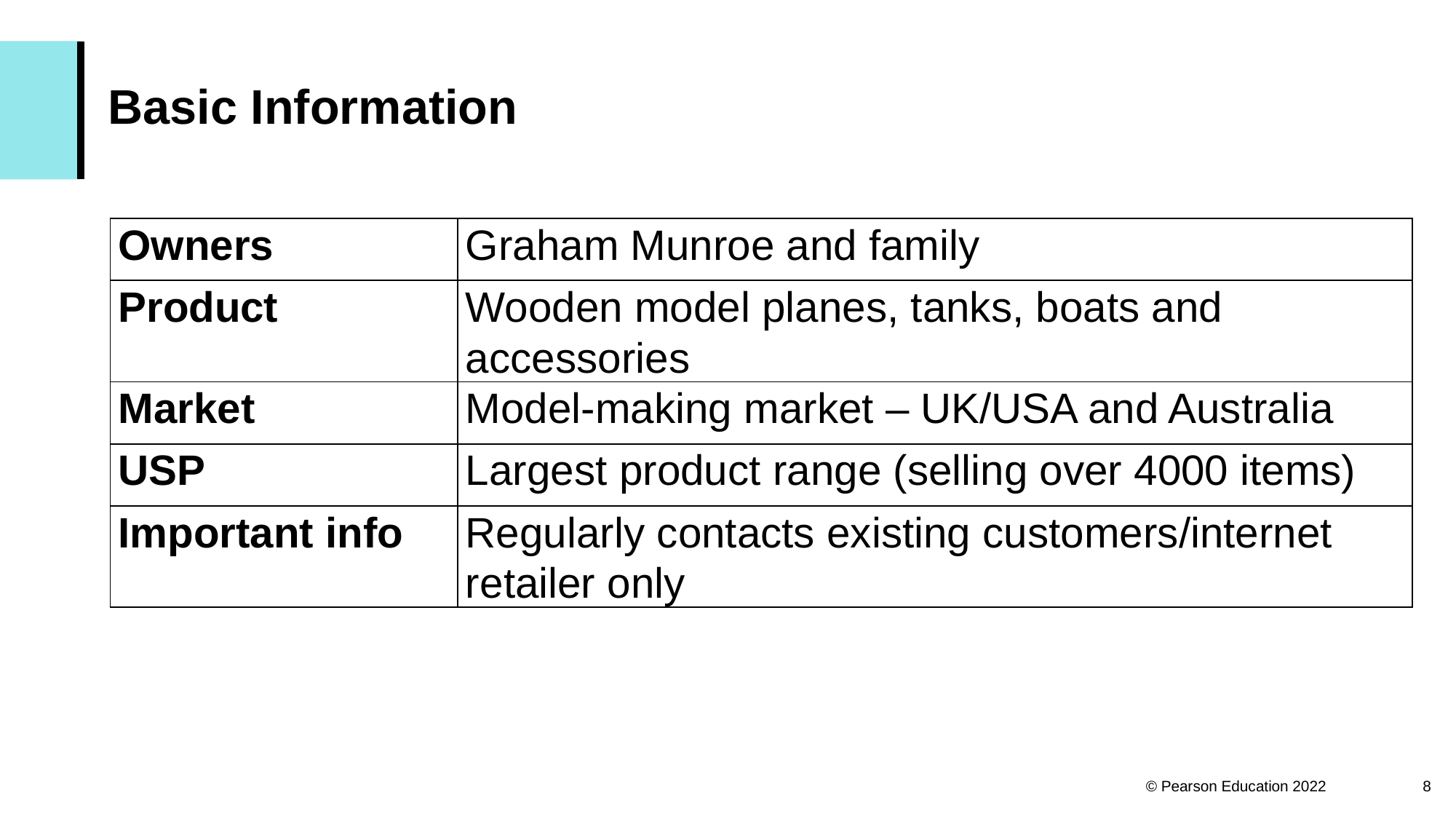

# Basic Information

| Owners | Graham Munroe and family |
| --- | --- |
| Product | Wooden model planes, tanks, boats and accessories |
| Market | Model-making market – UK/USA and Australia |
| USP | Largest product range (selling over 4000 items) |
| Important info | Regularly contacts existing customers/internet retailer only |